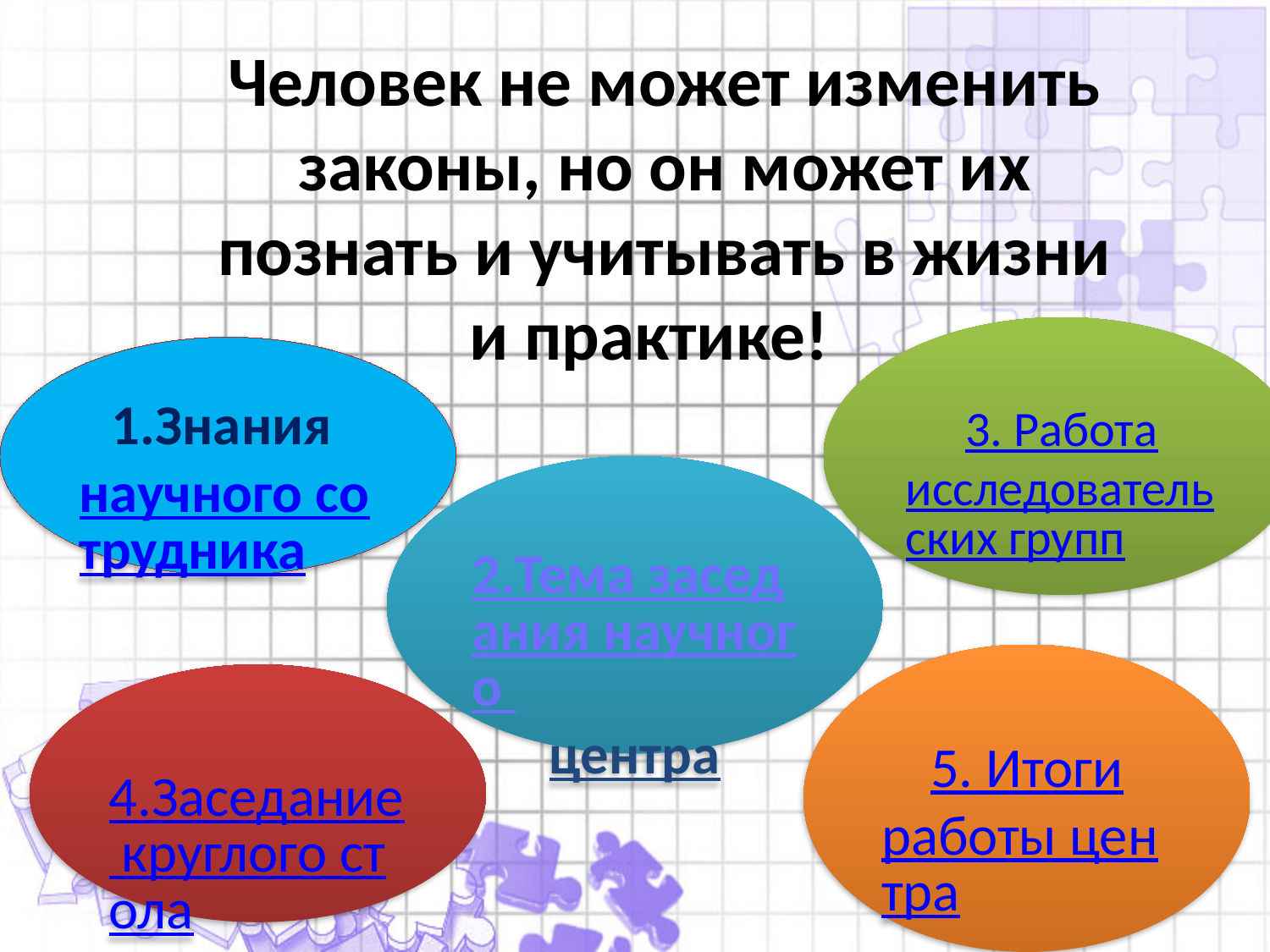

Человек не может изменить законы, но он может их познать и учитывать в жизни и практике!
3. Работа
исследовательских групп
1.Знания научного сотрудника
2.Тема заседания научного центра
5. Итоги
работы центра
4.Заседание круглого стола